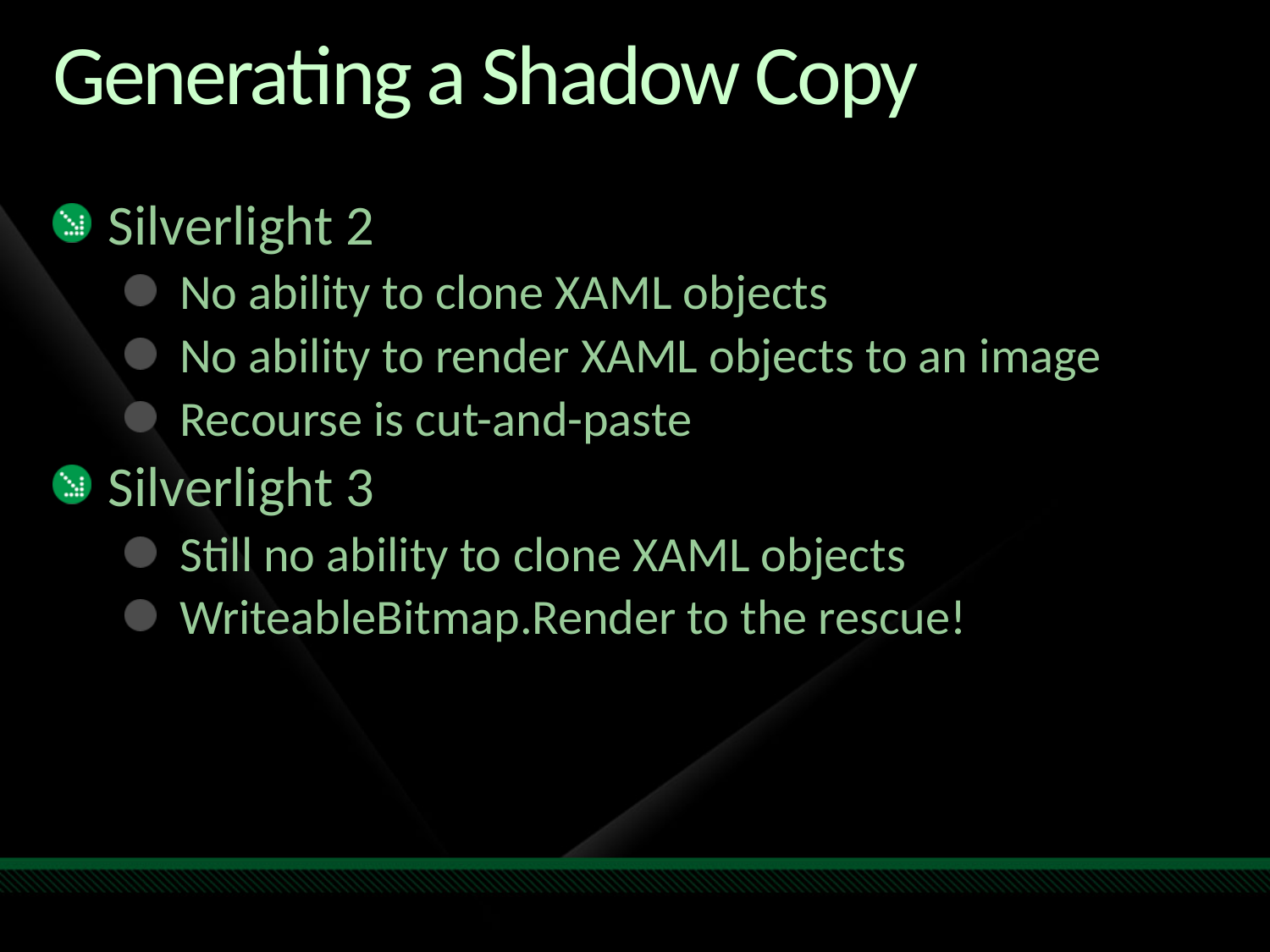

# Generating a Shadow Copy
Silverlight 2
No ability to clone XAML objects
No ability to render XAML objects to an image
Recourse is cut-and-paste
Silverlight 3
Still no ability to clone XAML objects
WriteableBitmap.Render to the rescue!